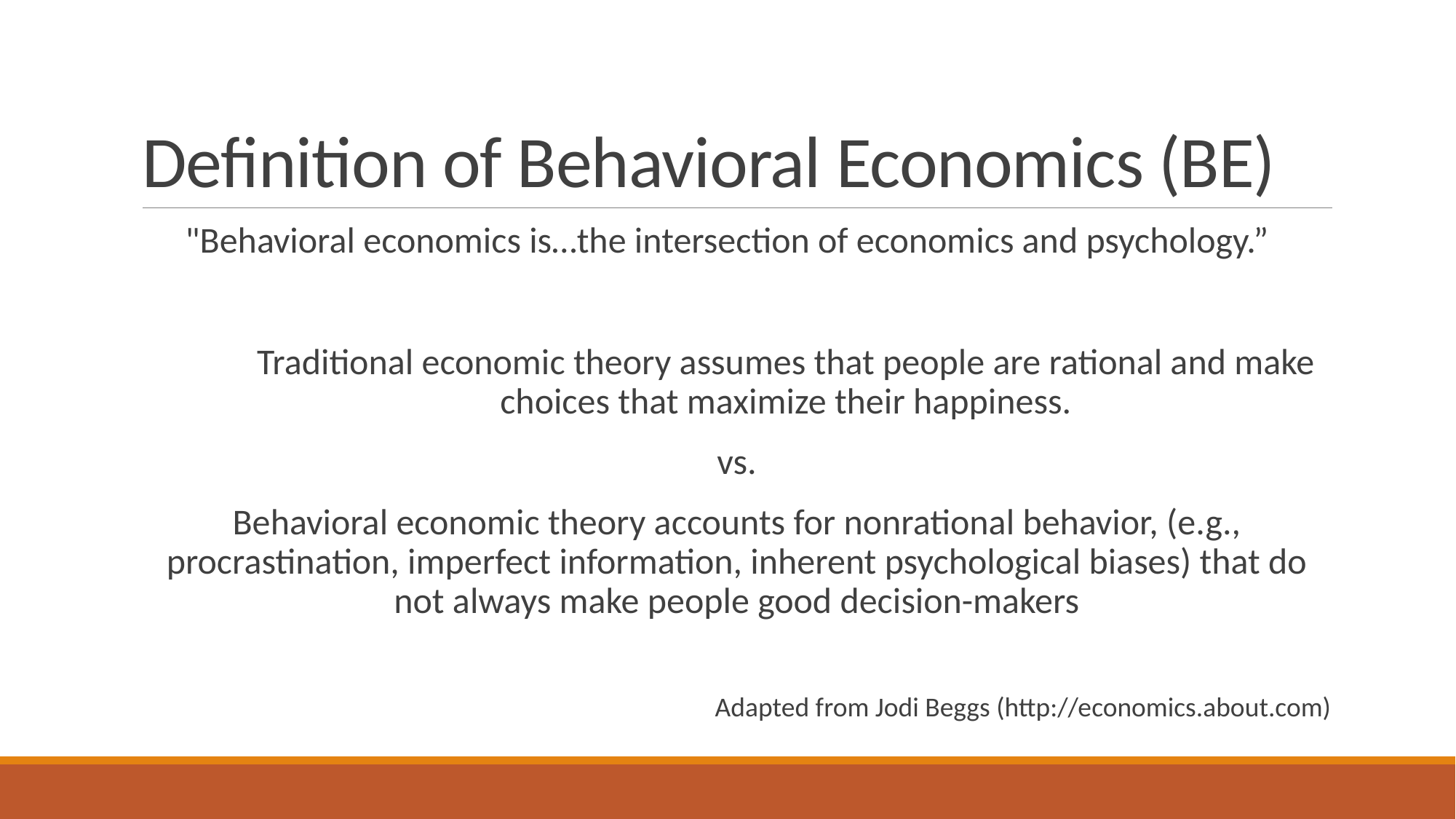

# Definition of Behavioral Economics (BE)
"Behavioral economics is…the intersection of economics and psychology.”

Traditional economic theory assumes that people are rational and make choices that maximize their happiness.
vs.
Behavioral economic theory accounts for nonrational behavior, (e.g., procrastination, imperfect information, inherent psychological biases) that do not always make people good decision-makers

Adapted from Jodi Beggs (http://economics.about.com)